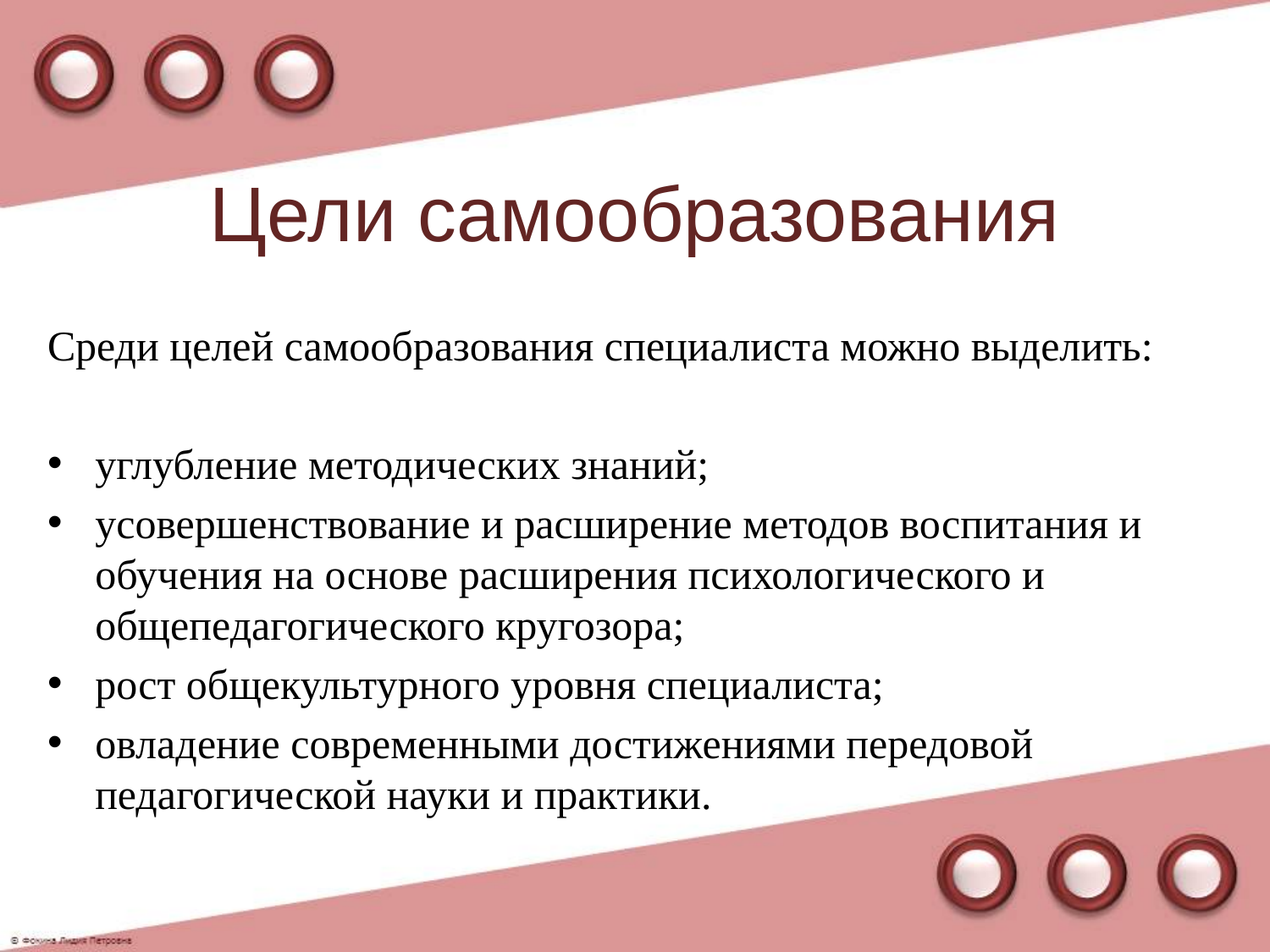

# Цели самообразования
Среди целей самообразования специалиста можно выделить:

углубление методических знаний;
усовершенствование и расширение методов воспитания и обучения на основе расширения психологического и общепедагогического кругозора;
рост общекультурного уровня специалиста;
овладение современными достижениями передовой педагогической науки и практики.